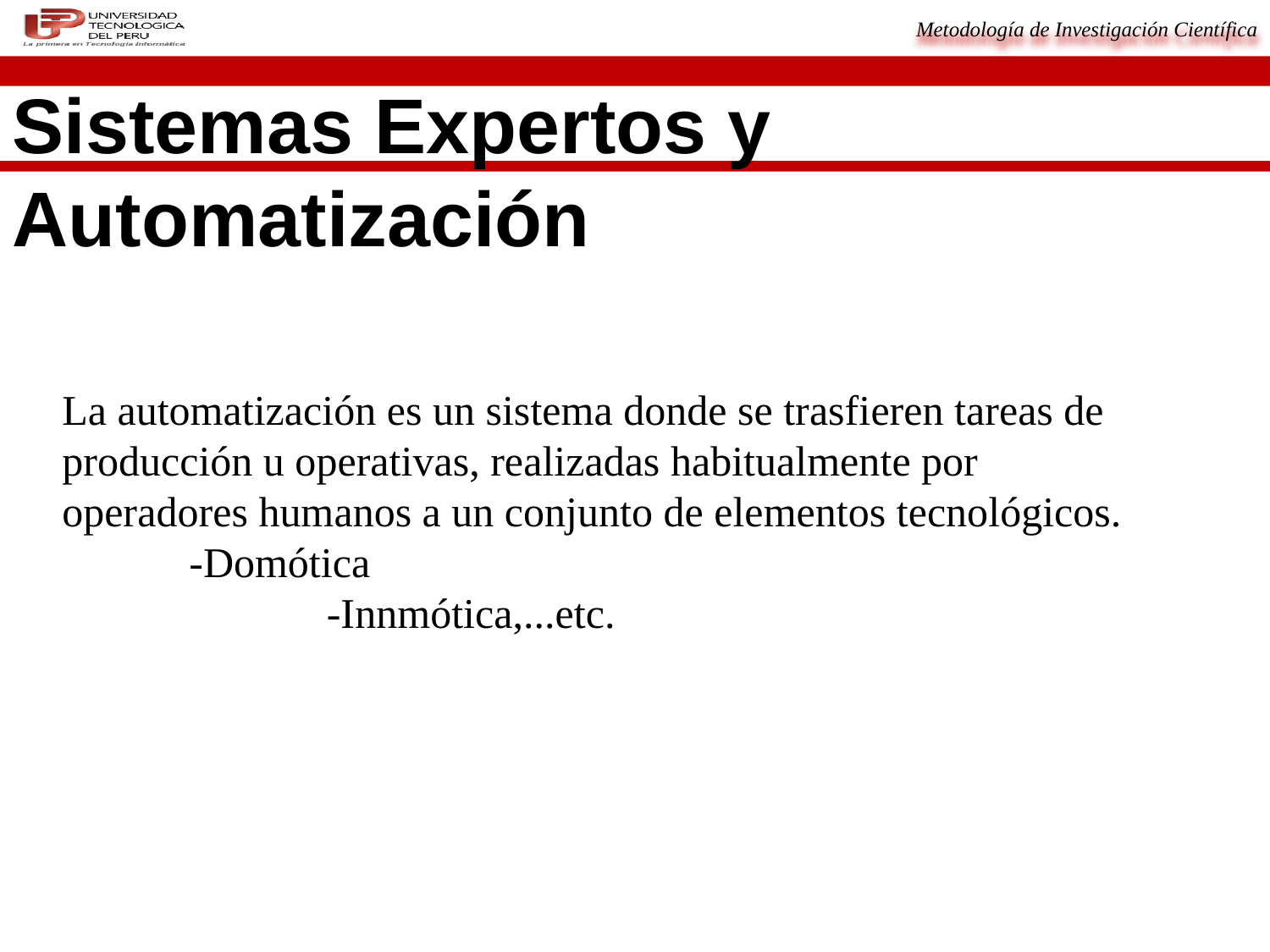

Sistemas Expertos y Automatización

La automatización es un sistema donde se trasfieren tareas de producción u operativas, realizadas habitualmente por operadores humanos a un conjunto de elementos tecnológicos.
-Domótica
             -Innmótica,...etc.